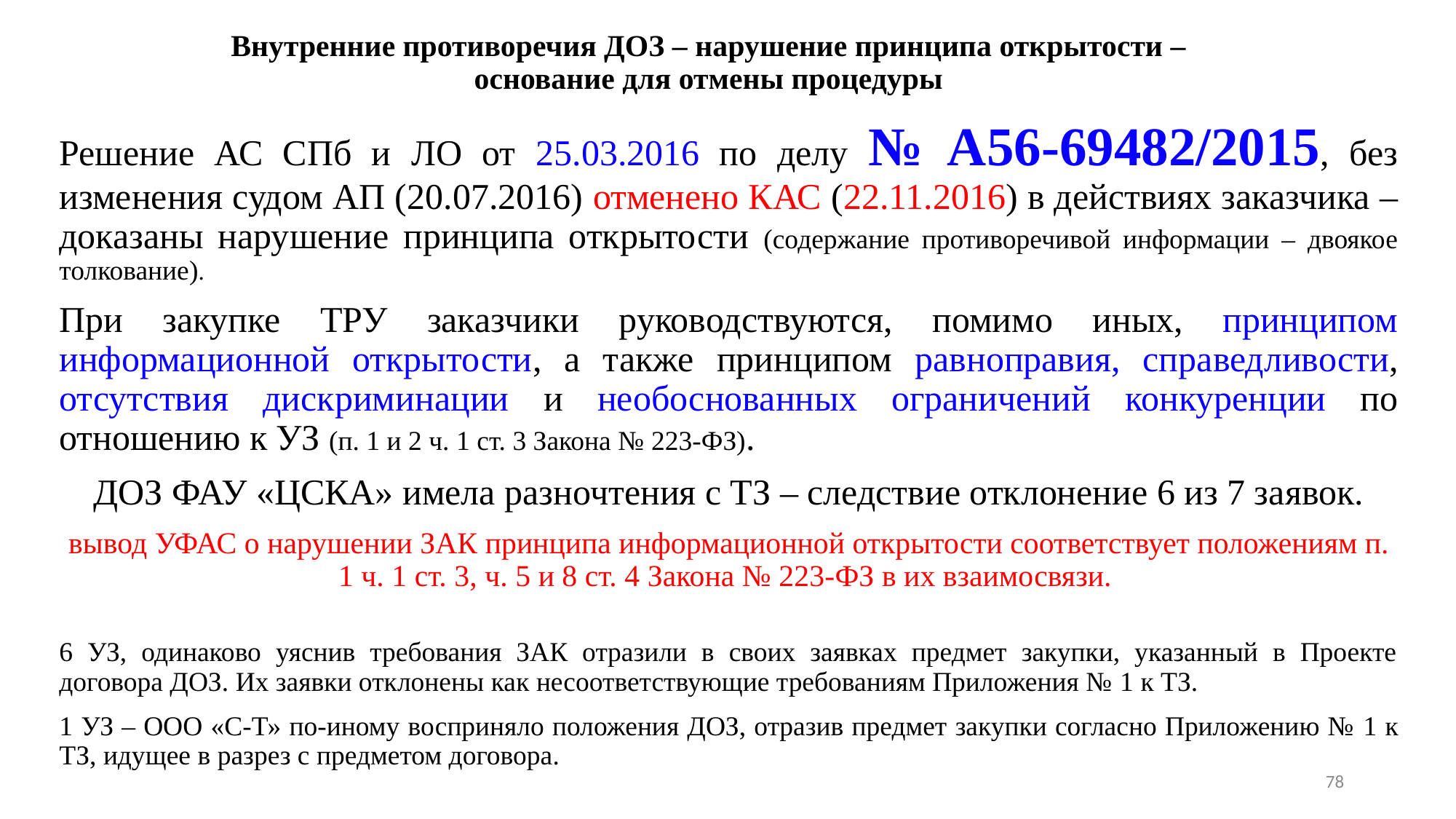

# Внутренние противоречия ДОЗ – нарушение принципа открытости – основание для отмены процедуры
Решение АС СПб и ЛО от 25.03.2016 по делу № А56-69482/2015, без изменения судом АП (20.07.2016) отменено КАС (22.11.2016) в действиях заказчика – доказаны нарушение принципа открытости (содержание противоречивой информации – двоякое толкование).
При закупке ТРУ заказчики руководствуются, помимо иных, принципом информационной открытости, а также принципом равноправия, справедливости, отсутствия дискриминации и необоснованных ограничений конкуренции по отношению к УЗ (п. 1 и 2 ч. 1 ст. 3 Закона № 223-ФЗ).
ДОЗ ФАУ «ЦСКА» имела разночтения с ТЗ – следствие отклонение 6 из 7 заявок.
вывод УФАС о нарушении ЗАК принципа информационной открытости соответствует положениям п. 1 ч. 1 ст. 3, ч. 5 и 8 ст. 4 Закона № 223-ФЗ в их взаимосвязи.
6 УЗ, одинаково уяснив требования ЗАК отразили в своих заявках предмет закупки, указанный в Проекте договора ДОЗ. Их заявки отклонены как несоответствующие требованиям Приложения № 1 к ТЗ.
1 УЗ – ООО «С-Т» по-иному восприняло положения ДОЗ, отразив предмет закупки согласно Приложению № 1 к ТЗ, идущее в разрез с предметом договора.

78